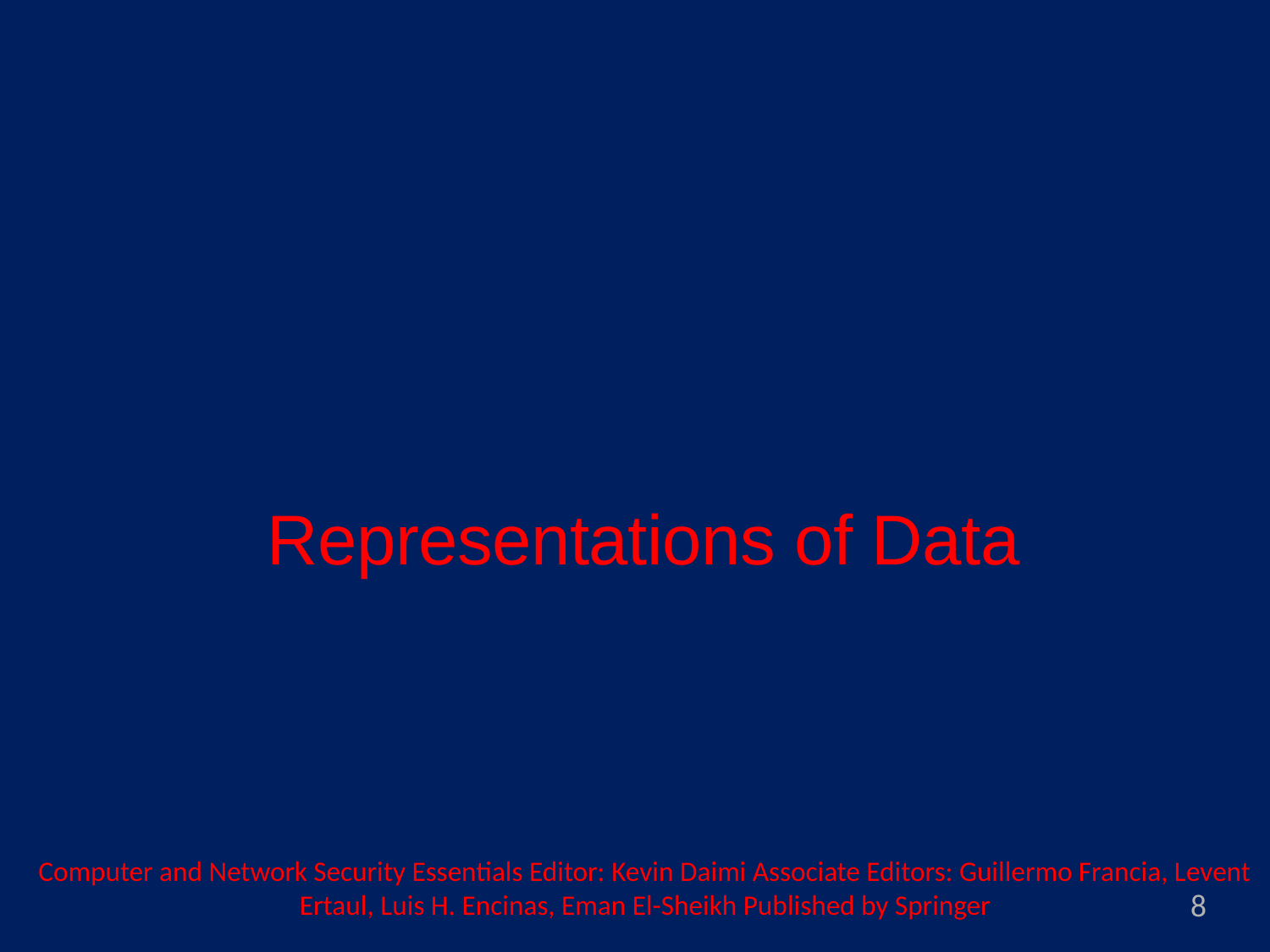

# Representations of Data
Computer and Network Security Essentials Editor: Kevin Daimi Associate Editors: Guillermo Francia, Levent Ertaul, Luis H. Encinas, Eman El-Sheikh Published by Springer
8